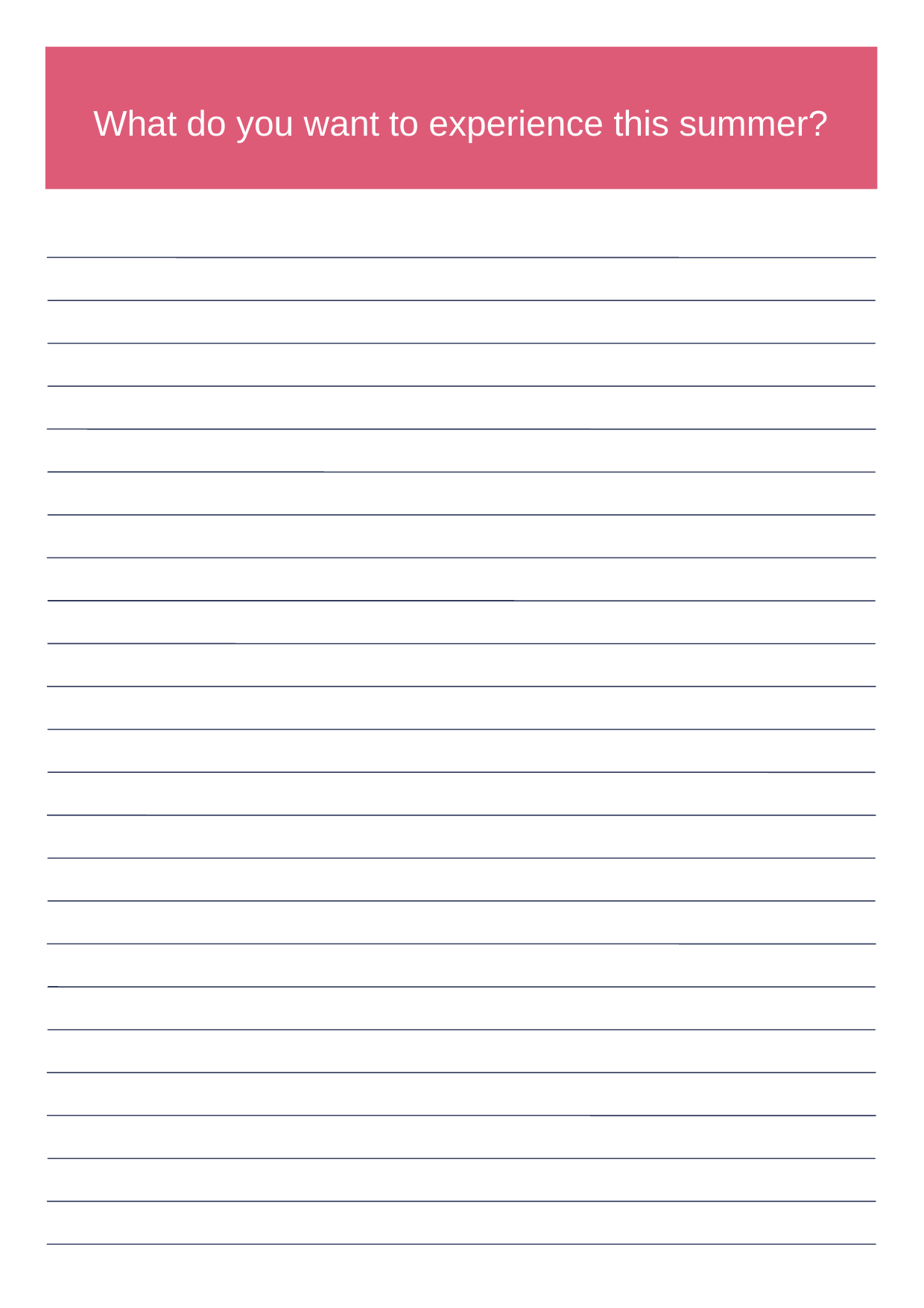

What do you want to experience this summer?